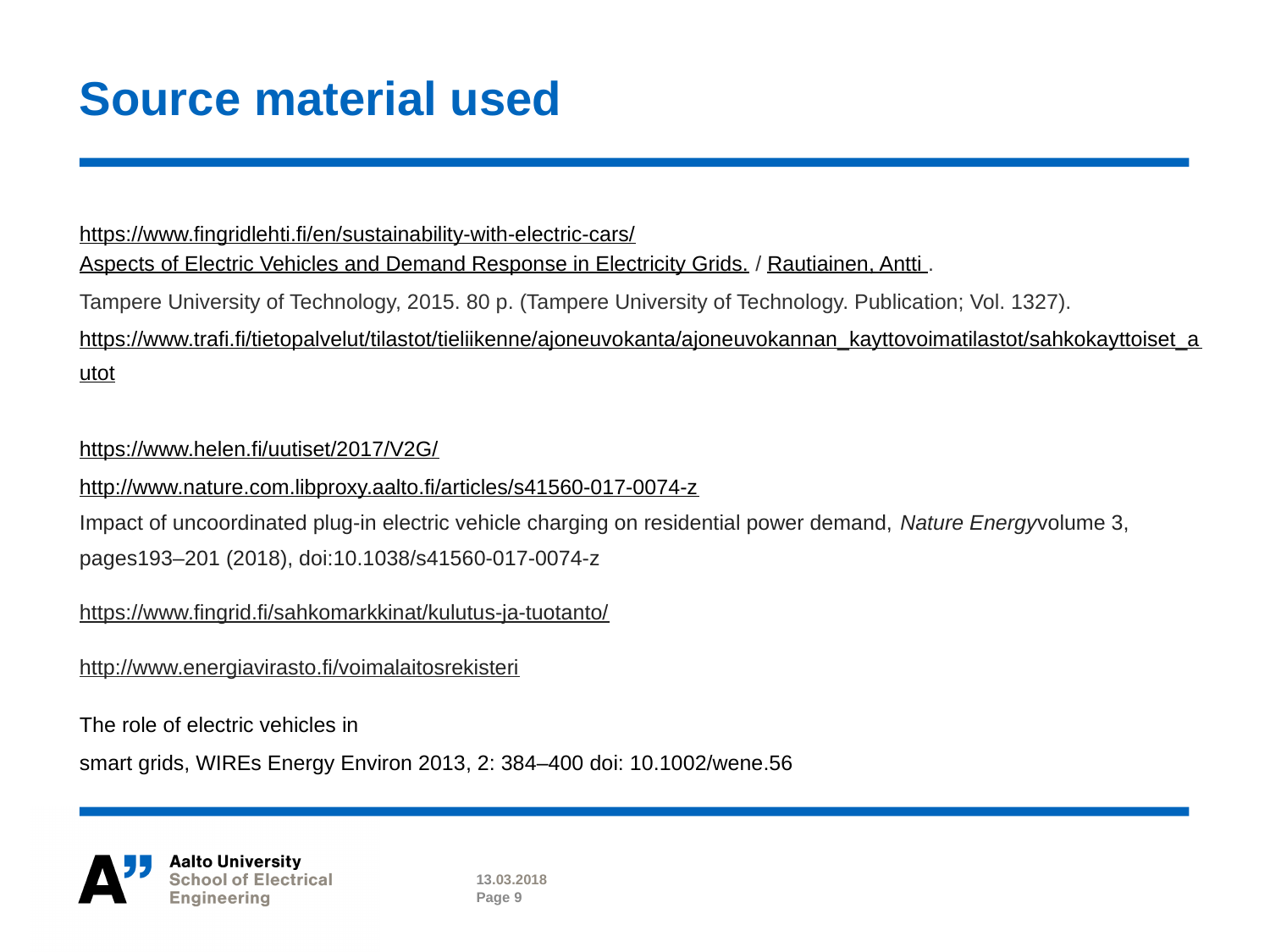

# Source material used
https://www.fingridlehti.fi/en/sustainability-with-electric-cars/
Aspects of Electric Vehicles and Demand Response in Electricity Grids. / Rautiainen, Antti .
Tampere University of Technology, 2015. 80 p. (Tampere University of Technology. Publication; Vol. 1327).
https://www.trafi.fi/tietopalvelut/tilastot/tieliikenne/ajoneuvokanta/ajoneuvokannan_kayttovoimatilastot/sahkokayttoiset_autot
https://www.helen.fi/uutiset/2017/V2G/
http://www.nature.com.libproxy.aalto.fi/articles/s41560-017-0074-z
Impact of uncoordinated plug-in electric vehicle charging on residential power demand, Nature Energyvolume 3, pages193–201 (2018), doi:10.1038/s41560-017-0074-z
https://www.fingrid.fi/sahkomarkkinat/kulutus-ja-tuotanto/
http://www.energiavirasto.fi/voimalaitosrekisteri
The role of electric vehicles in
smart grids, WIREs Energy Environ 2013, 2: 384–400 doi: 10.1002/wene.56

13.03.2018
Page 9